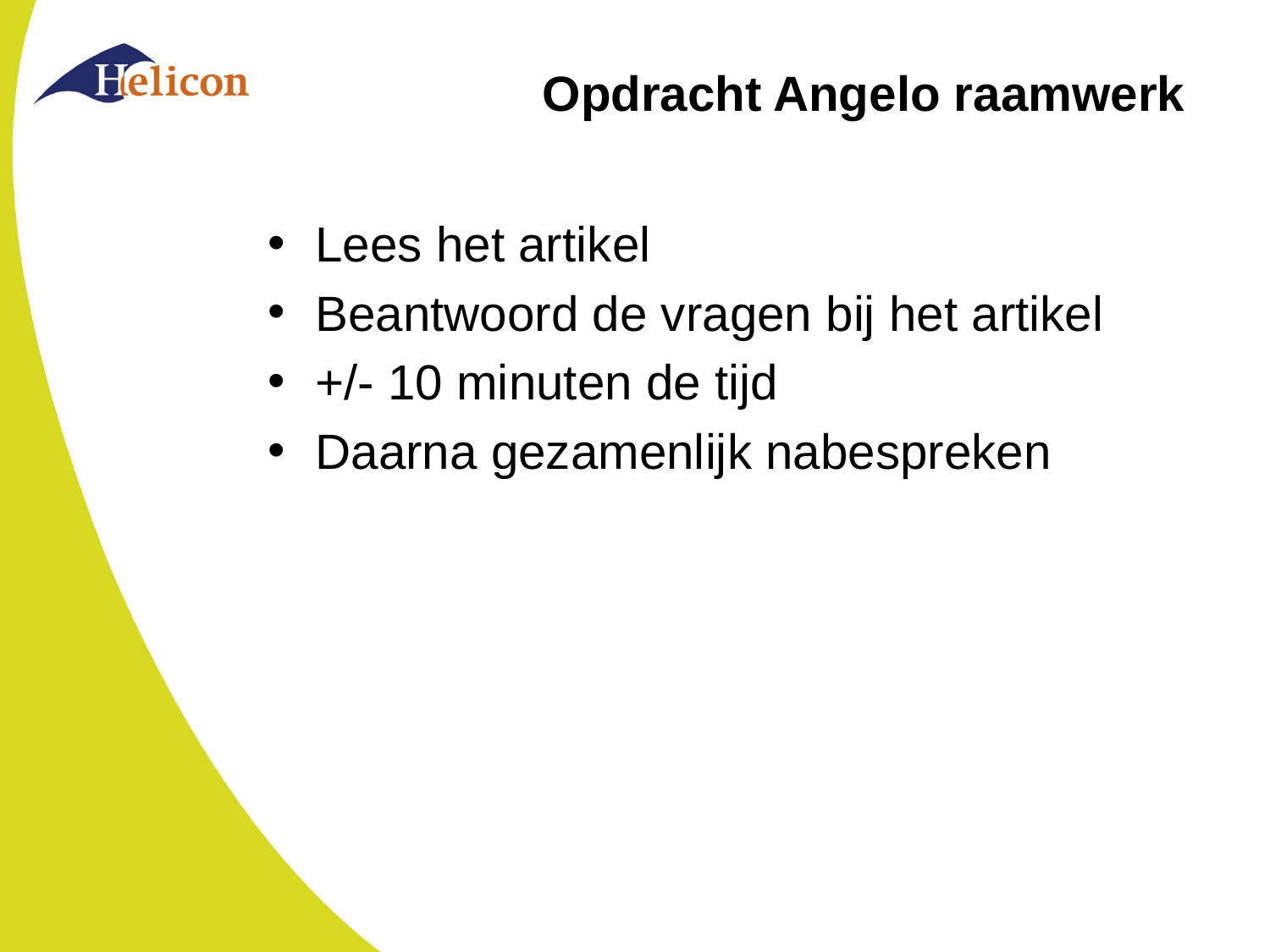

# Opdracht Angelo raamwerk
Lees het artikel
Beantwoord de vragen bij het artikel
+/- 10 minuten de tijd
Daarna gezamenlijk nabespreken